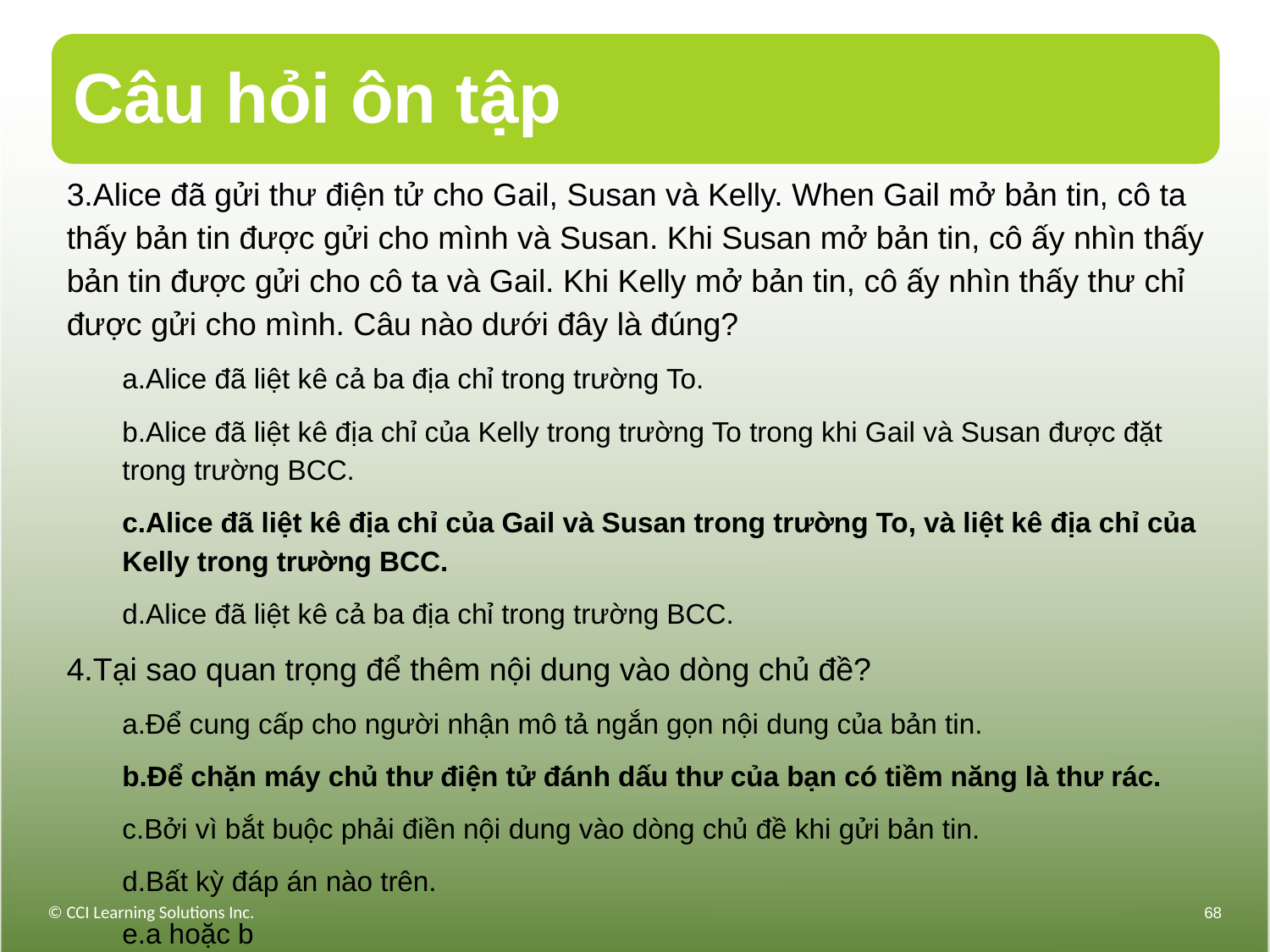

# Câu hỏi ôn tập
3.Alice đã gửi thư điện tử cho Gail, Susan và Kelly. When Gail mở bản tin, cô ta thấy bản tin được gửi cho mình và Susan. Khi Susan mở bản tin, cô ấy nhìn thấy bản tin được gửi cho cô ta và Gail. Khi Kelly mở bản tin, cô ấy nhìn thấy thư chỉ được gửi cho mình. Câu nào dưới đây là đúng?
a.Alice đã liệt kê cả ba địa chỉ trong trường To.
b.Alice đã liệt kê địa chỉ của Kelly trong trường To trong khi Gail và Susan được đặt trong trường BCC.
c.Alice đã liệt kê địa chỉ của Gail và Susan trong trường To, và liệt kê địa chỉ của Kelly trong trường BCC.
d.Alice đã liệt kê cả ba địa chỉ trong trường BCC.
4.Tại sao quan trọng để thêm nội dung vào dòng chủ đề?
a.Để cung cấp cho người nhận mô tả ngắn gọn nội dung của bản tin.
b.Để chặn máy chủ thư điện tử đánh dấu thư của bạn có tiềm năng là thư rác.
c.Bởi vì bắt buộc phải điền nội dung vào dòng chủ đề khi gửi bản tin.
d.Bất kỳ đáp án nào trên.
e.a hoặc b
© CCI Learning Solutions Inc.
68